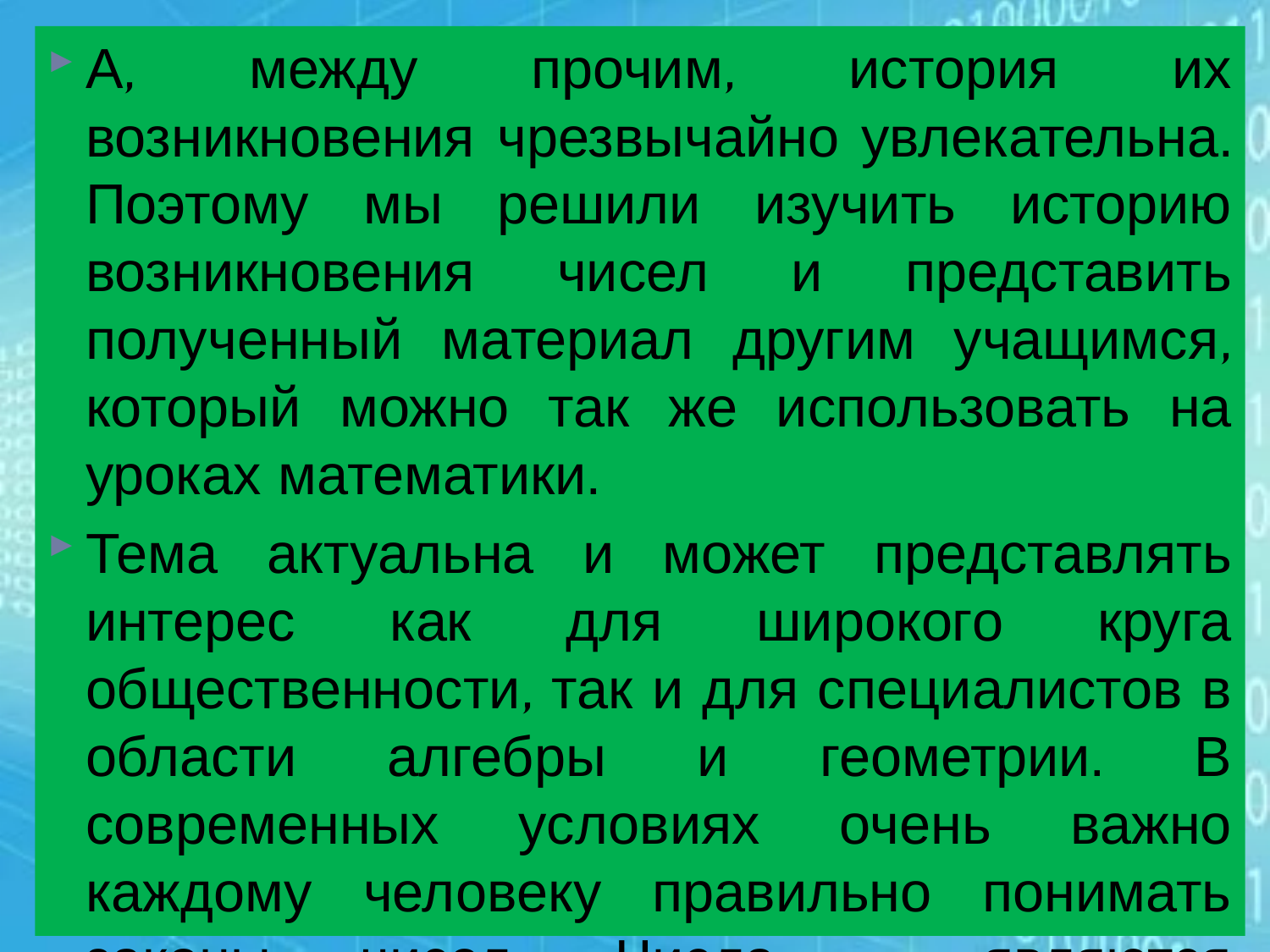

#
А, между прочим, история их возникновения чрезвычайно увлекательна. Поэтому мы решили изучить историю возникновения чисел и представить полученный материал другим учащимся, который можно так же использовать на уроках математики.
Тема актуальна и может представлять интерес как для широкого круга общественности, так и для специалистов в области алгебры и геометрии. В современных условиях очень важно каждому человеку правильно понимать законы чисел. Числа – являются необходимой частью математики.